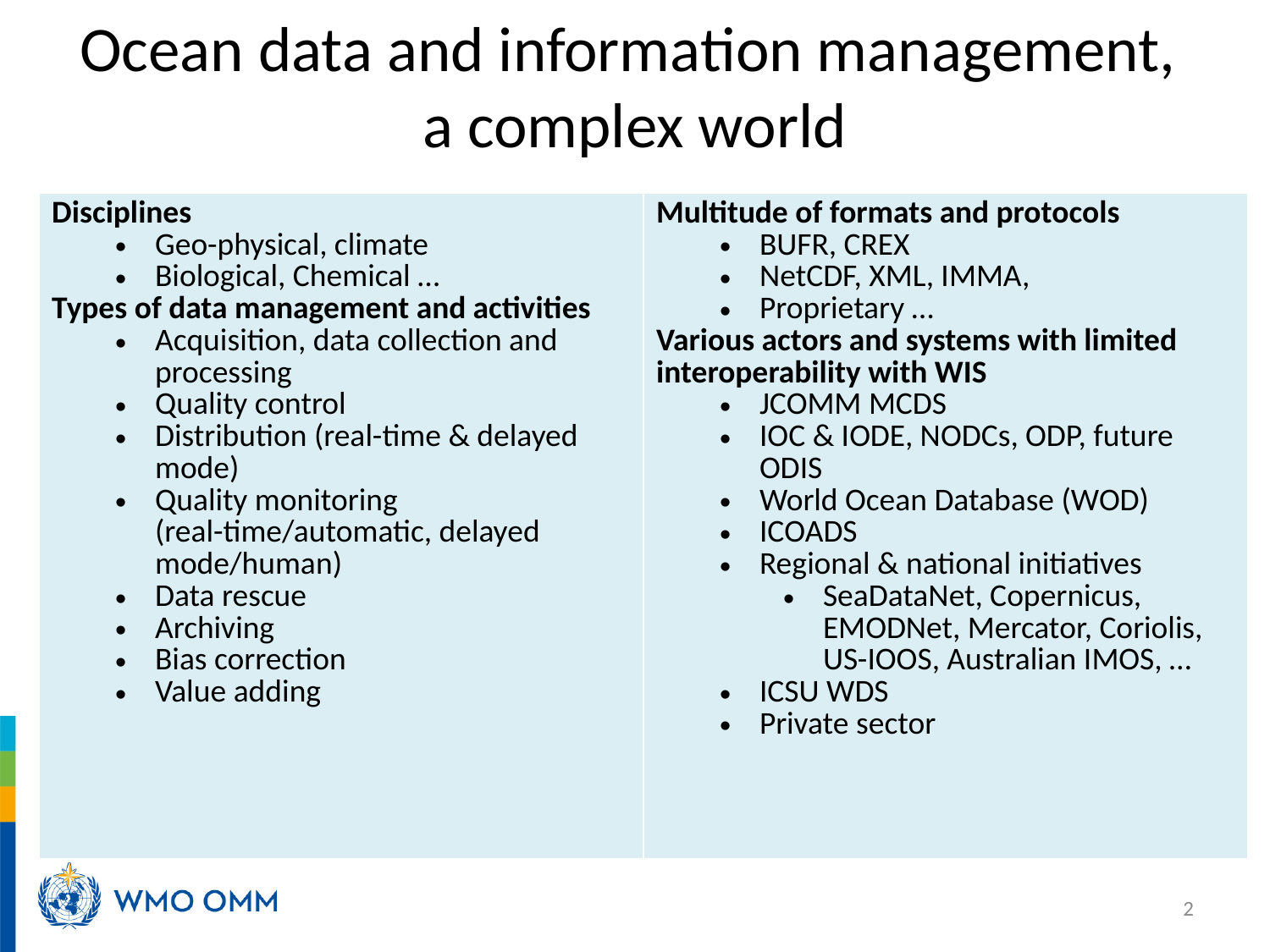

# Ocean data and information management, a complex world
| Disciplines Geo-physical, climate Biological, Chemical … Types of data management and activities Acquisition, data collection and processing Quality control Distribution (real-time & delayed mode) Quality monitoring (real-time/automatic, delayed mode/human) Data rescue Archiving Bias correction Value adding | Multitude of formats and protocols BUFR, CREX NetCDF, XML, IMMA, Proprietary … Various actors and systems with limited interoperability with WIS JCOMM MCDS IOC & IODE, NODCs, ODP, future ODIS World Ocean Database (WOD) ICOADS Regional & national initiatives SeaDataNet, Copernicus, EMODNet, Mercator, Coriolis, US-IOOS, Australian IMOS, … ICSU WDS Private sector |
| --- | --- |
2